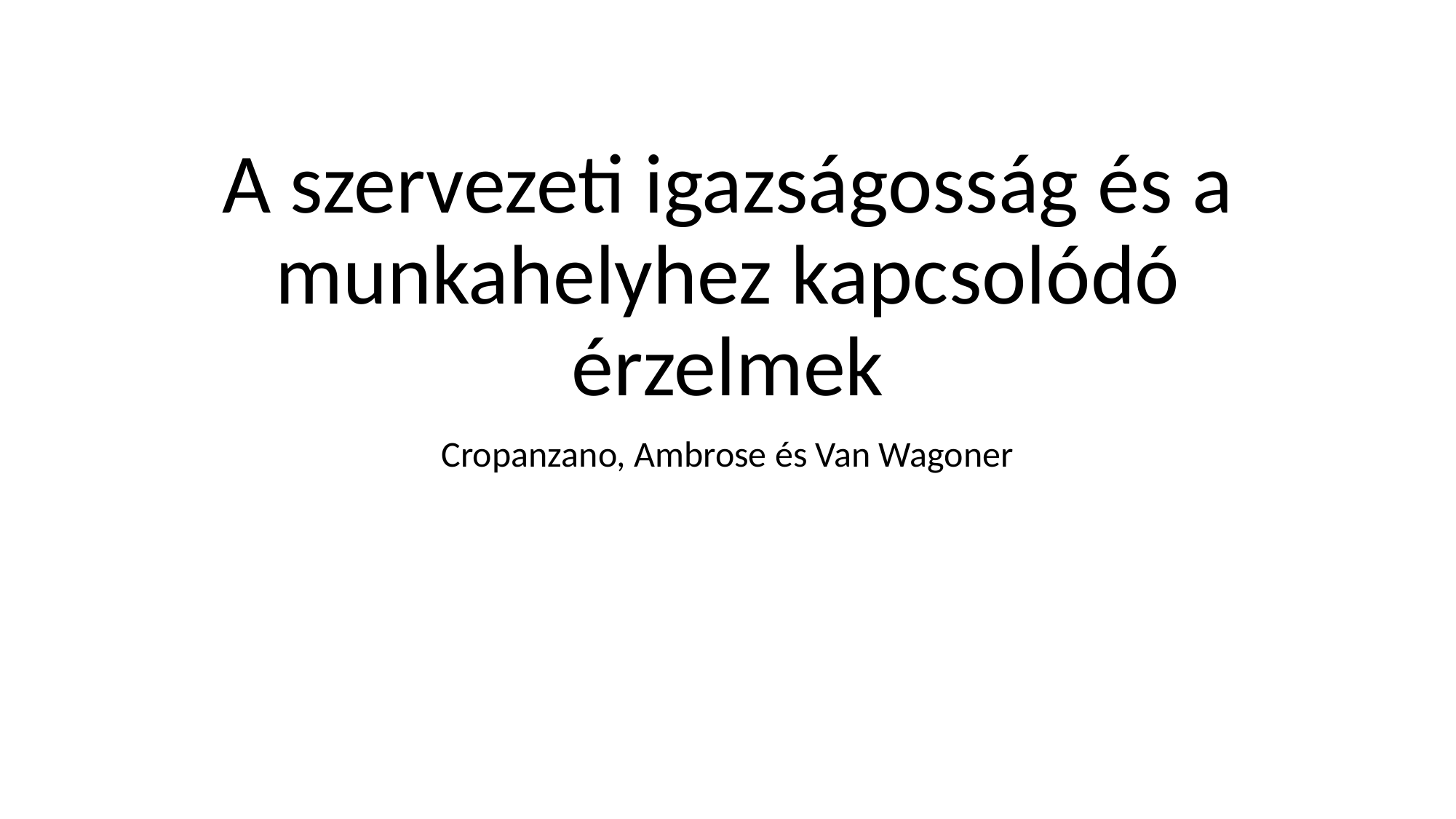

# A szervezeti igazságosság és a munkahelyhez kapcsolódó érzelmek
Cropanzano, Ambrose és Van Wagoner